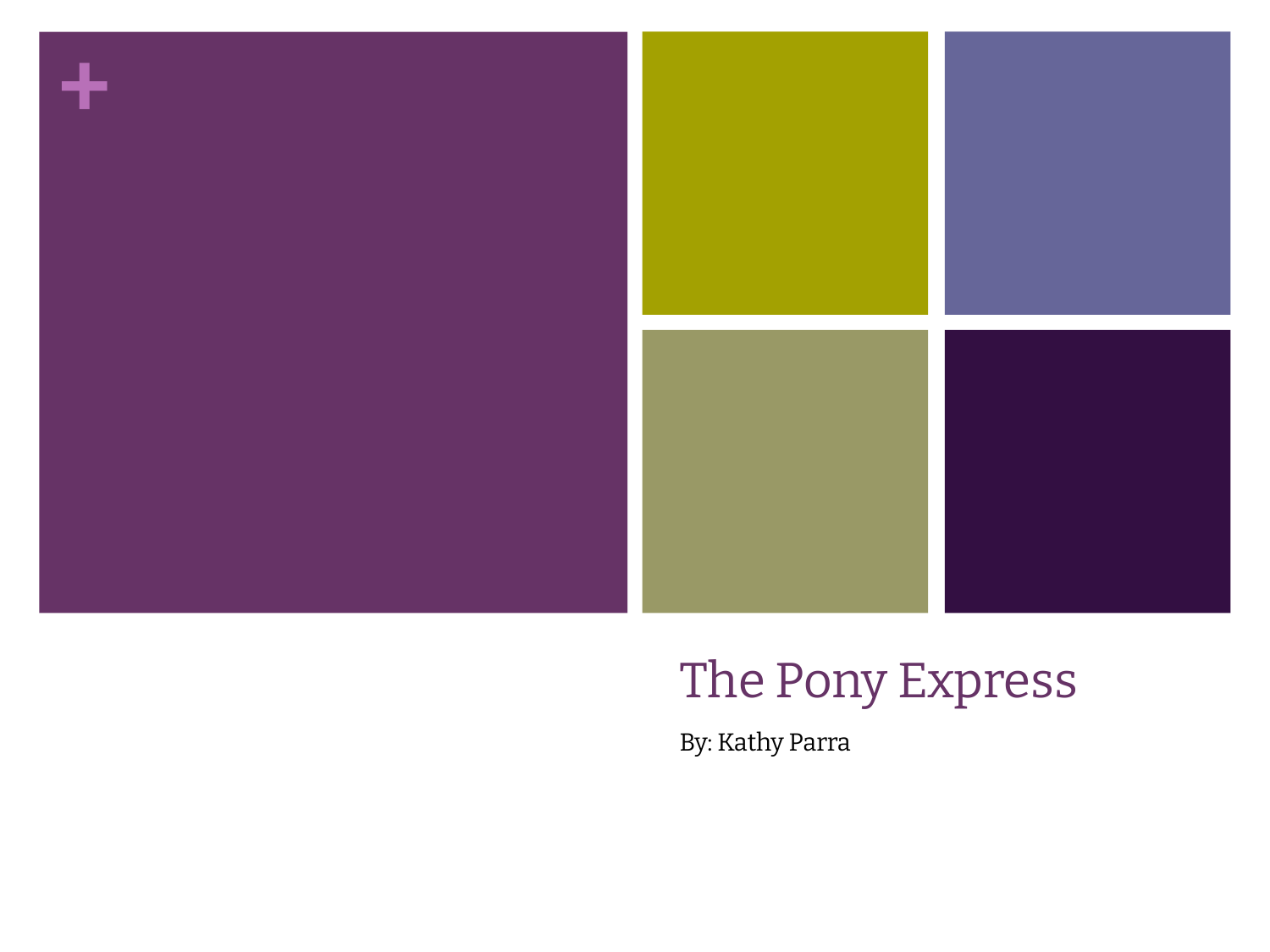

# The Pony Express
By: Kathy Parra